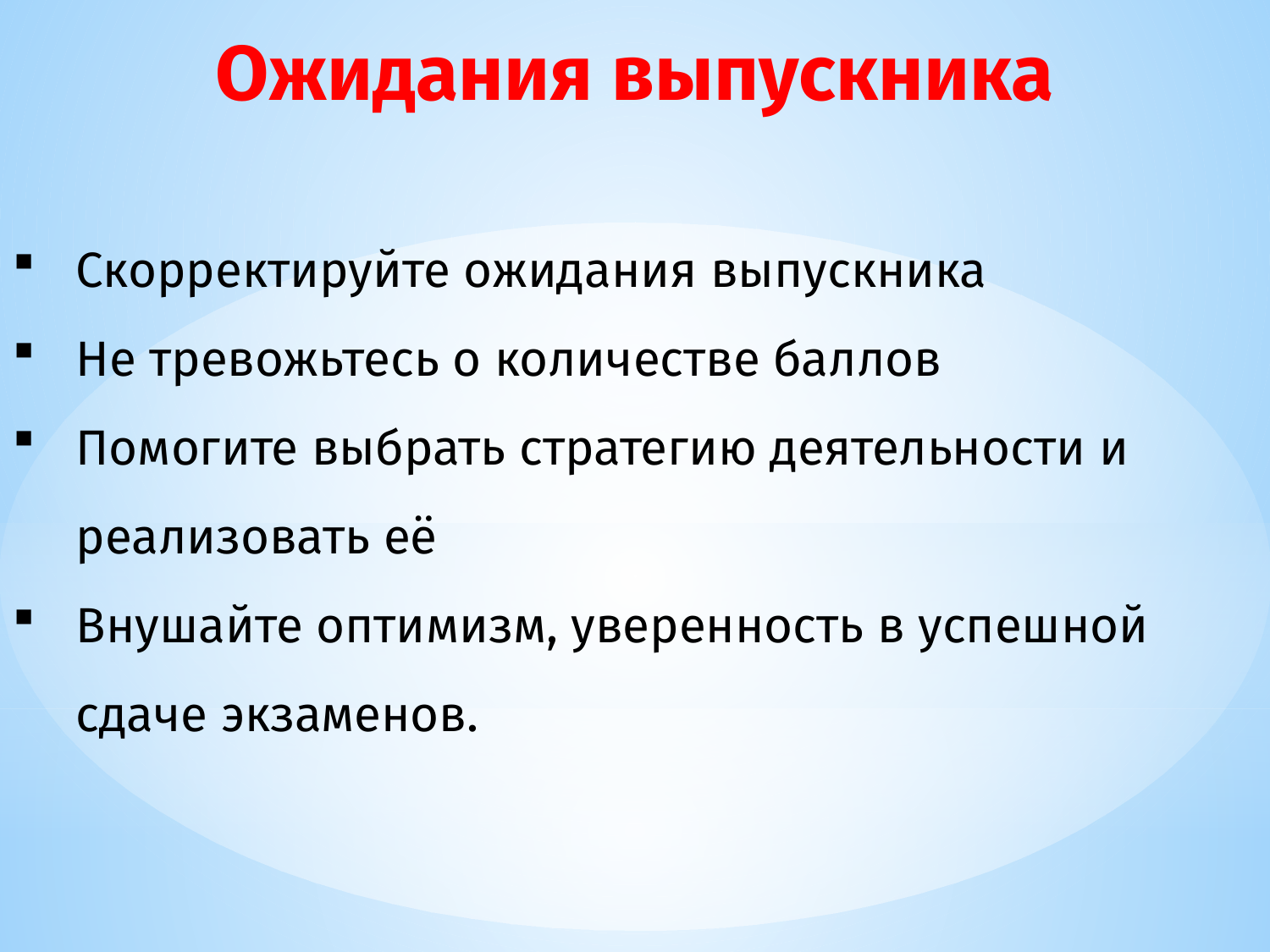

Ожидания выпускника

Скорректируйте ожидания выпускника
Не тревожьтесь о количестве баллов
Помогите выбрать стратегию деятельности и реализовать её
Внушайте оптимизм, уверенность в успешной сдаче экзаменов.